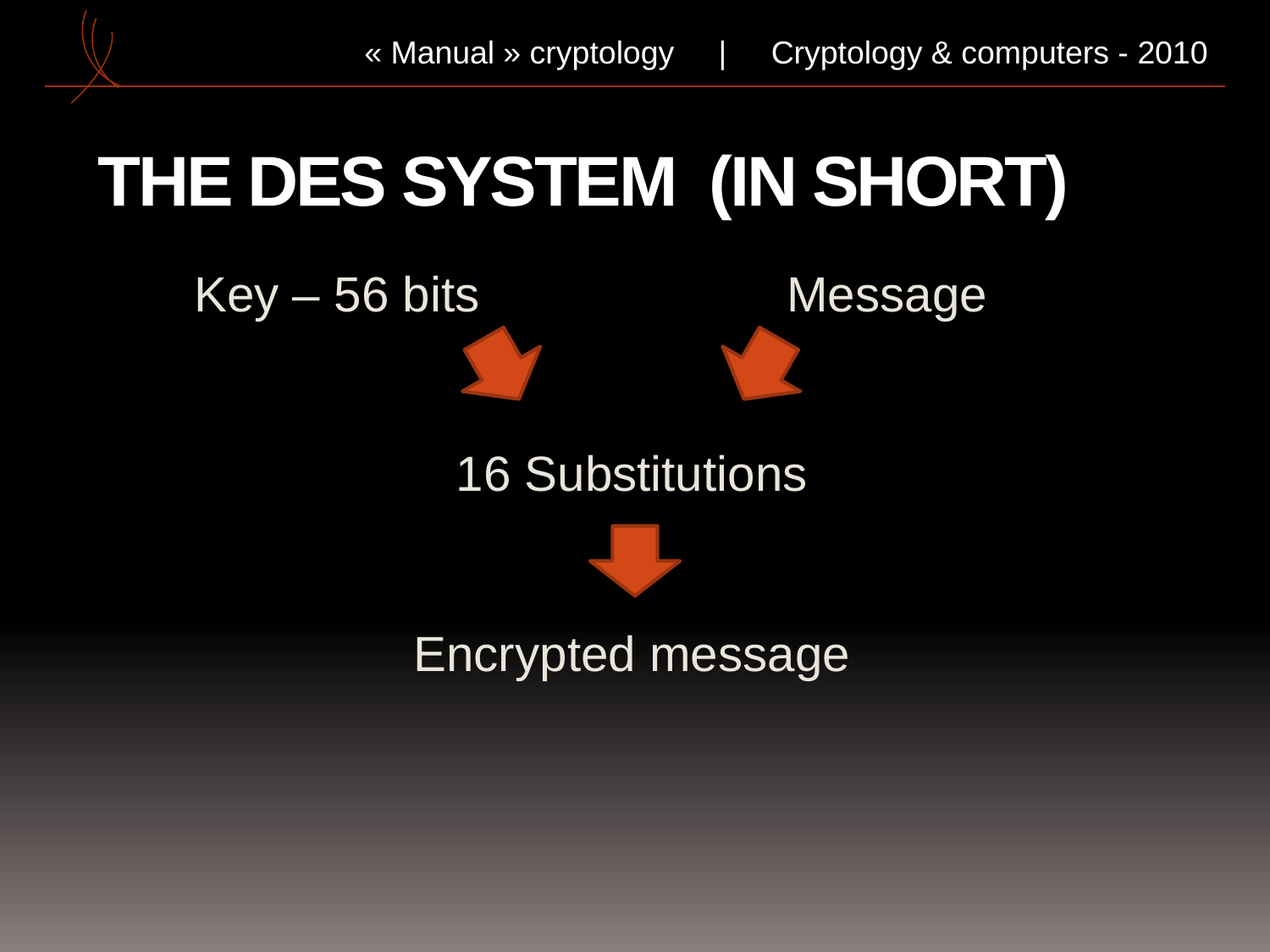

« Manual » cryptology     |     Cryptology & computers - 2010
# The des system  (in short)
Key – 56 bits

Message

16 Substitutions

Encrypted message